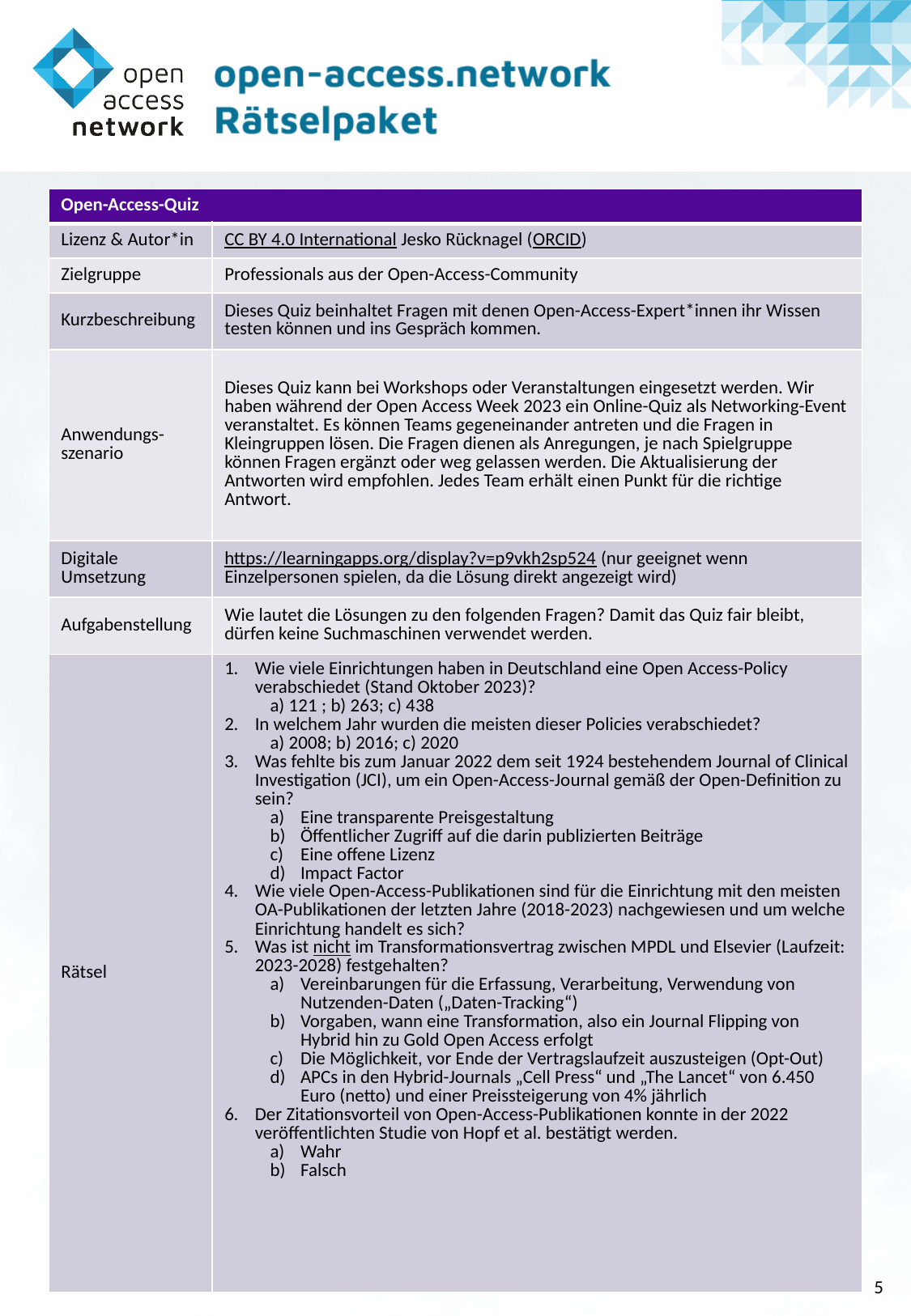

| Open-Access-Quiz |  |
| --- | --- |
| Lizenz & Autor\*in | CC BY 4.0 International Jesko Rücknagel (ORCID) |
| Zielgruppe | Professionals aus der Open-Access-Community |
| Kurzbeschreibung | Dieses Quiz beinhaltet Fragen mit denen Open-Access-Expert\*innen ihr Wissen testen können und ins Gespräch kommen. |
| Anwendungs-szenario | Dieses Quiz kann bei Workshops oder Veranstaltungen eingesetzt werden. Wir haben während der Open Access Week 2023 ein Online-Quiz als Networking-Event veranstaltet. Es können Teams gegeneinander antreten und die Fragen in Kleingruppen lösen. Die Fragen dienen als Anregungen, je nach Spielgruppe können Fragen ergänzt oder weg gelassen werden. Die Aktualisierung der Antworten wird empfohlen. Jedes Team erhält einen Punkt für die richtige Antwort. |
| Digitale Umsetzung | https://learningapps.org/display?v=p9vkh2sp524 (nur geeignet wenn Einzelpersonen spielen, da die Lösung direkt angezeigt wird) |
| Aufgabenstellung | Wie lautet die Lösungen zu den folgenden Fragen? Damit das Quiz fair bleibt, dürfen keine Suchmaschinen verwendet werden. |
| Rätsel | Wie viele Einrichtungen haben in Deutschland eine Open Access-Policy verabschiedet (Stand Oktober 2023)? a) 121 ; b) 263; c) 438 In welchem Jahr wurden die meisten dieser Policies verabschiedet? a) 2008; b) 2016; c) 2020 Was fehlte bis zum Januar 2022 dem seit 1924 bestehendem Journal of Clinical Investigation (JCI), um ein Open-Access-Journal gemäß der Open-Definition zu sein? Eine transparente Preisgestaltung Öffentlicher Zugriff auf die darin publizierten Beiträge Eine offene Lizenz Impact Factor Wie viele Open-Access-Publikationen sind für die Einrichtung mit den meisten OA-Publikationen der letzten Jahre (2018-2023) nachgewiesen und um welche Einrichtung handelt es sich? Was ist nicht im Transformationsvertrag zwischen MPDL und Elsevier (Laufzeit: 2023-2028) festgehalten? Vereinbarungen für die Erfassung, Verarbeitung, Verwendung von Nutzenden-Daten („Daten-Tracking“) Vorgaben, wann eine Transformation, also ein Journal Flipping von Hybrid hin zu Gold Open Access erfolgt Die Möglichkeit, vor Ende der Vertragslaufzeit auszusteigen (Opt-Out) APCs in den Hybrid-Journals „Cell Press“ und „The Lancet“ von 6.450 Euro (netto) und einer Preissteigerung von 4% jährlich Der Zitationsvorteil von Open-Access-Publikationen konnte in der 2022 veröffentlichten Studie von Hopf et al. bestätigt werden. Wahr Falsch |
5